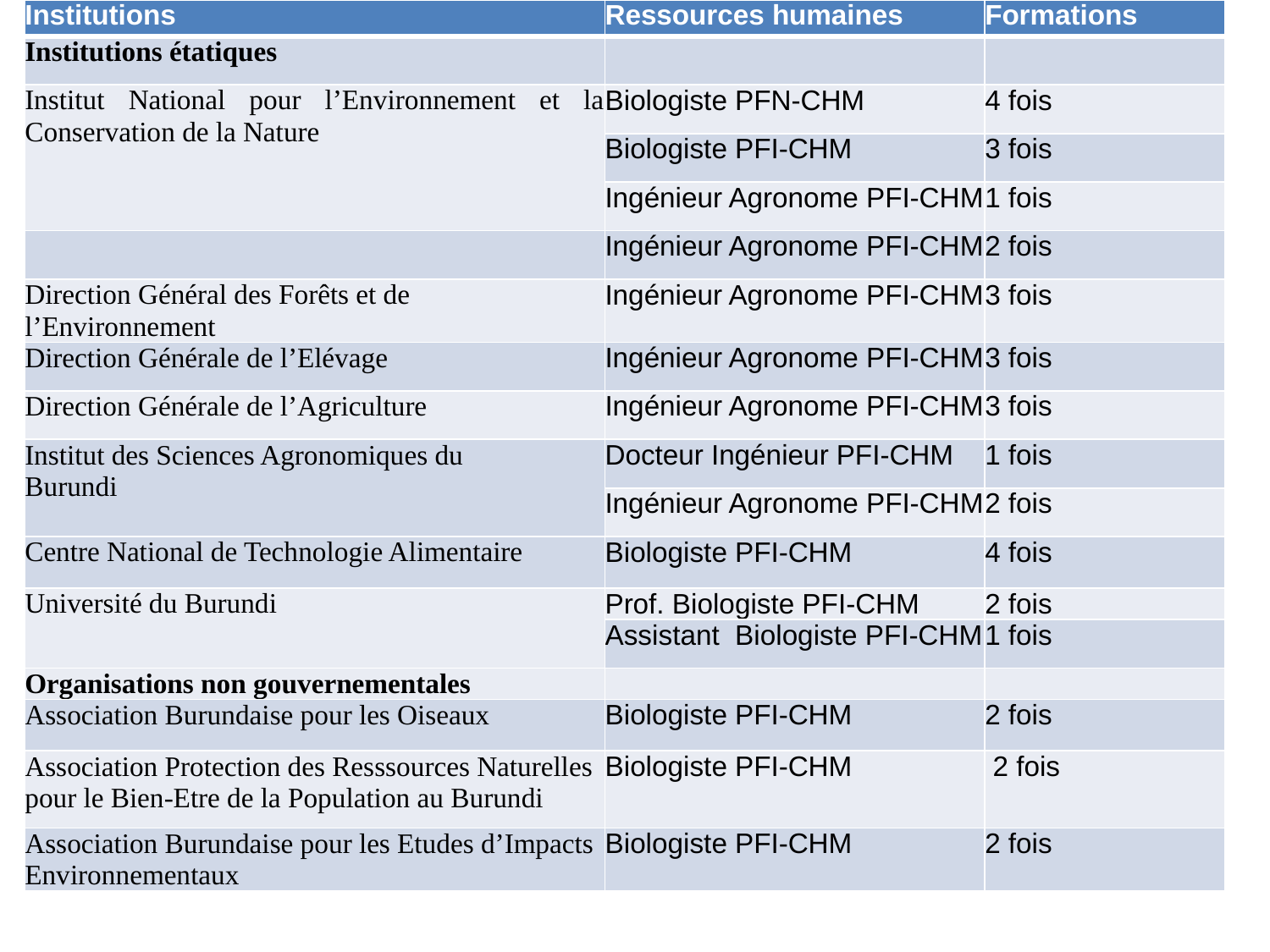

| Institutions | Ressources humaines | Formations |
| --- | --- | --- |
| Institutions étatiques |  |  |
| Institut National pour l’Environnement et la Conservation de la Nature | Biologiste PFN-CHM | 4 fois |
|  | Biologiste PFI-CHM | 3 fois |
|  | Ingénieur Agronome PFI-CHM | 1 fois |
|  | Ingénieur Agronome PFI-CHM | 2 fois |
| Direction Général des Forêts et de l’Environnement | Ingénieur Agronome PFI-CHM | 3 fois |
| Direction Générale de l’Elévage | Ingénieur Agronome PFI-CHM | 3 fois |
| Direction Générale de l’Agriculture | Ingénieur Agronome PFI-CHM | 3 fois |
| Institut des Sciences Agronomiques du Burundi | Docteur Ingénieur PFI-CHM | 1 fois |
|  | Ingénieur Agronome PFI-CHM | 2 fois |
| Centre National de Technologie Alimentaire | Biologiste PFI-CHM | 4 fois |
| Université du Burundi | Prof. Biologiste PFI-CHM | 2 fois |
|  | Assistant Biologiste PFI-CHM | 1 fois |
| Organisations non gouvernementales |  |  |
| Association Burundaise pour les Oiseaux | Biologiste PFI-CHM | 2 fois |
| Association Protection des Resssources Naturelles pour le Bien-Etre de la Population au Burundi | Biologiste PFI-CHM | 2 fois |
| Association Burundaise pour les Etudes d’Impacts Environnementaux | Biologiste PFI-CHM | 2 fois |